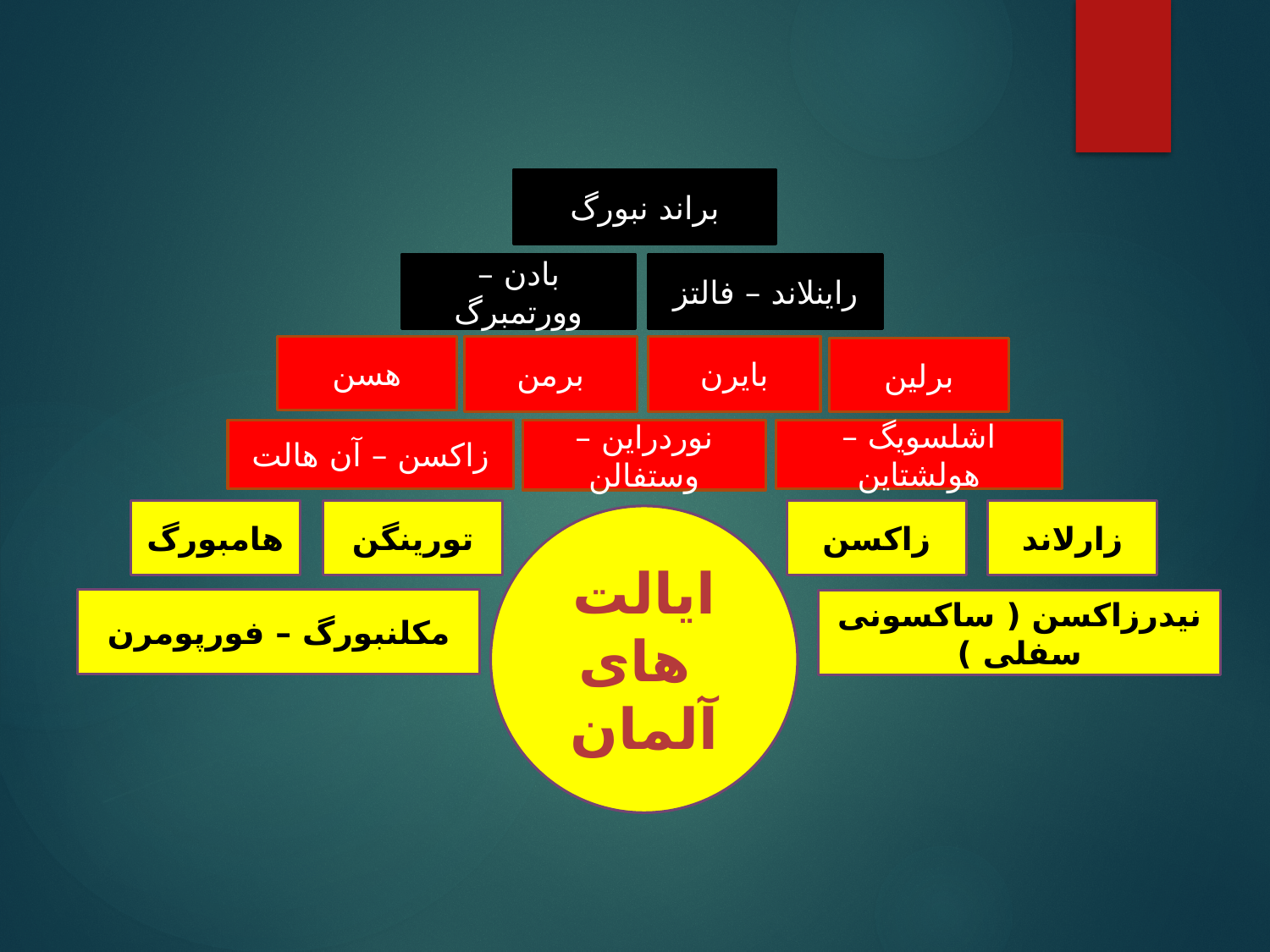

براند نبورگ
بادن – وورتمبرگ
راینلاند – فالتز
بایرن
هسن
برمن
برلین
زاکسن – آن هالت
نوردراین – وستفالن
اشلسویگ – هولشتاین
هامبورگ
تورینگن
زاکسن
زارلاند
ایالت های
آلمان
مکلنبورگ – فورپومرن
نیدرزاکسن ( ساکسونی سفلی )